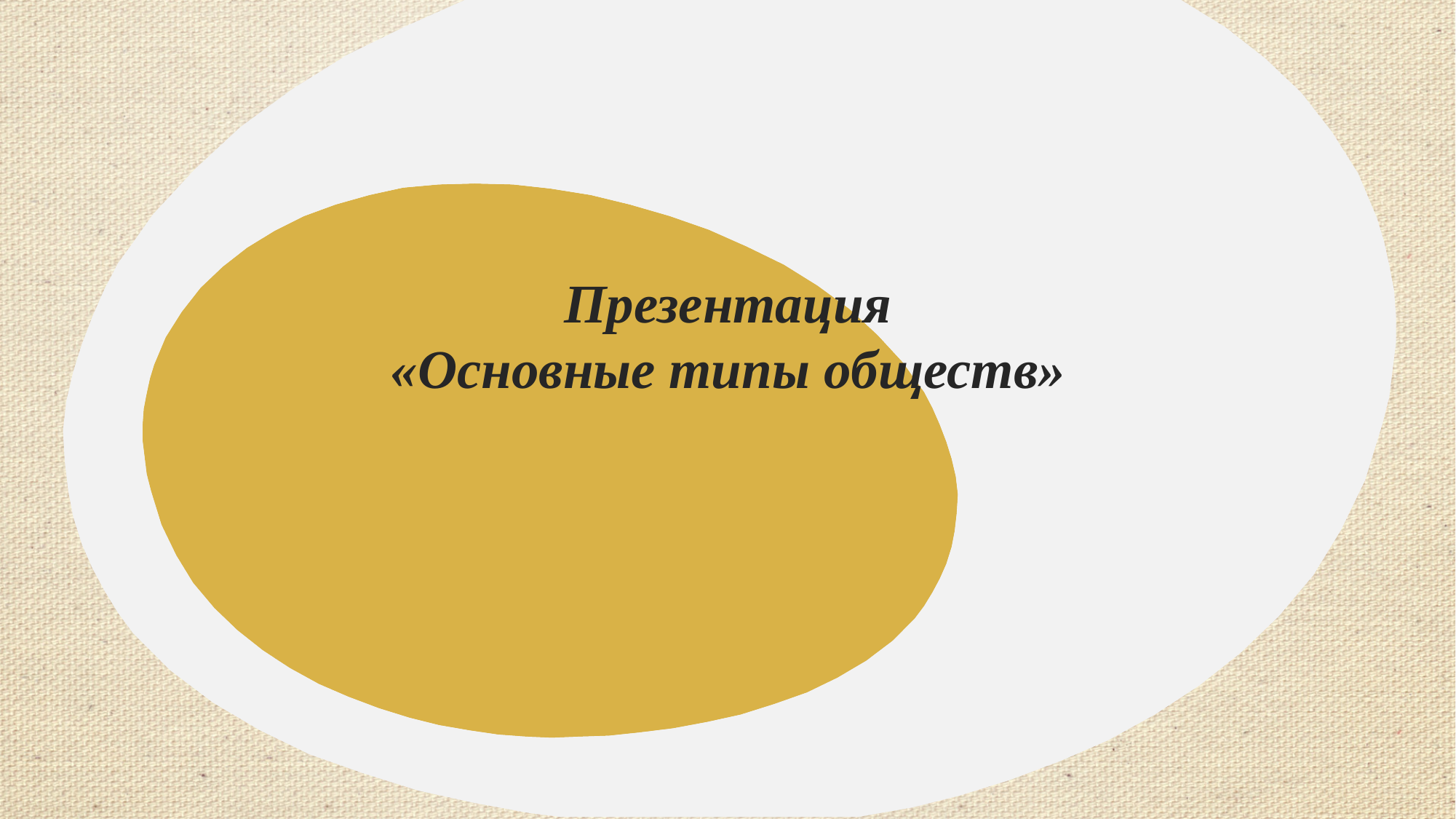

# Презентация «Основные типы обществ»
* См. инструкции в примечаниях к слайдам.